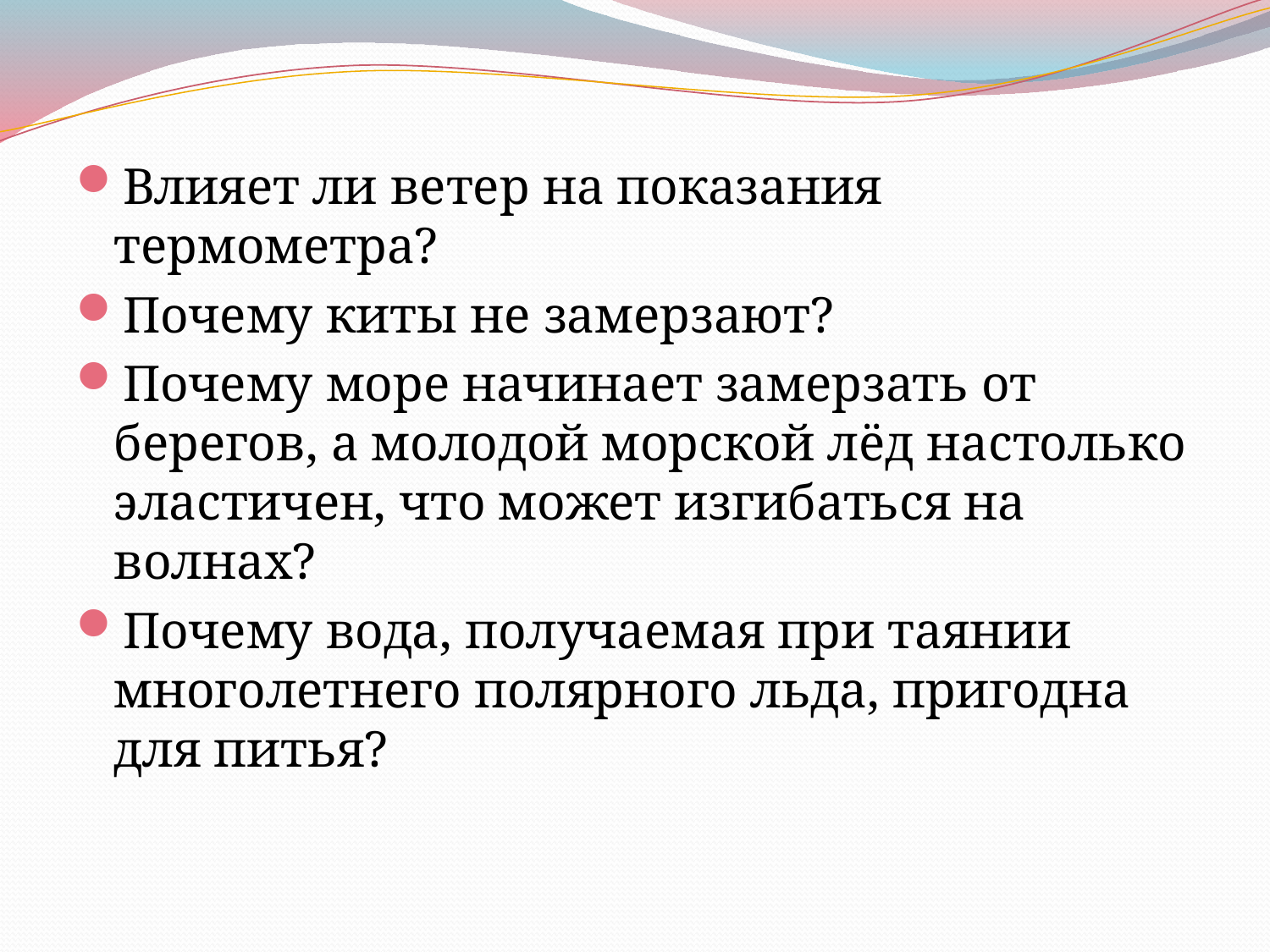

Влияет ли ветер на показания термометра?
Почему киты не замерзают?
Почему море начинает замерзать от берегов, а молодой морской лёд настолько эластичен, что может изгибаться на волнах?
Почему вода, получаемая при таянии многолетнего полярного льда, пригодна для питья?